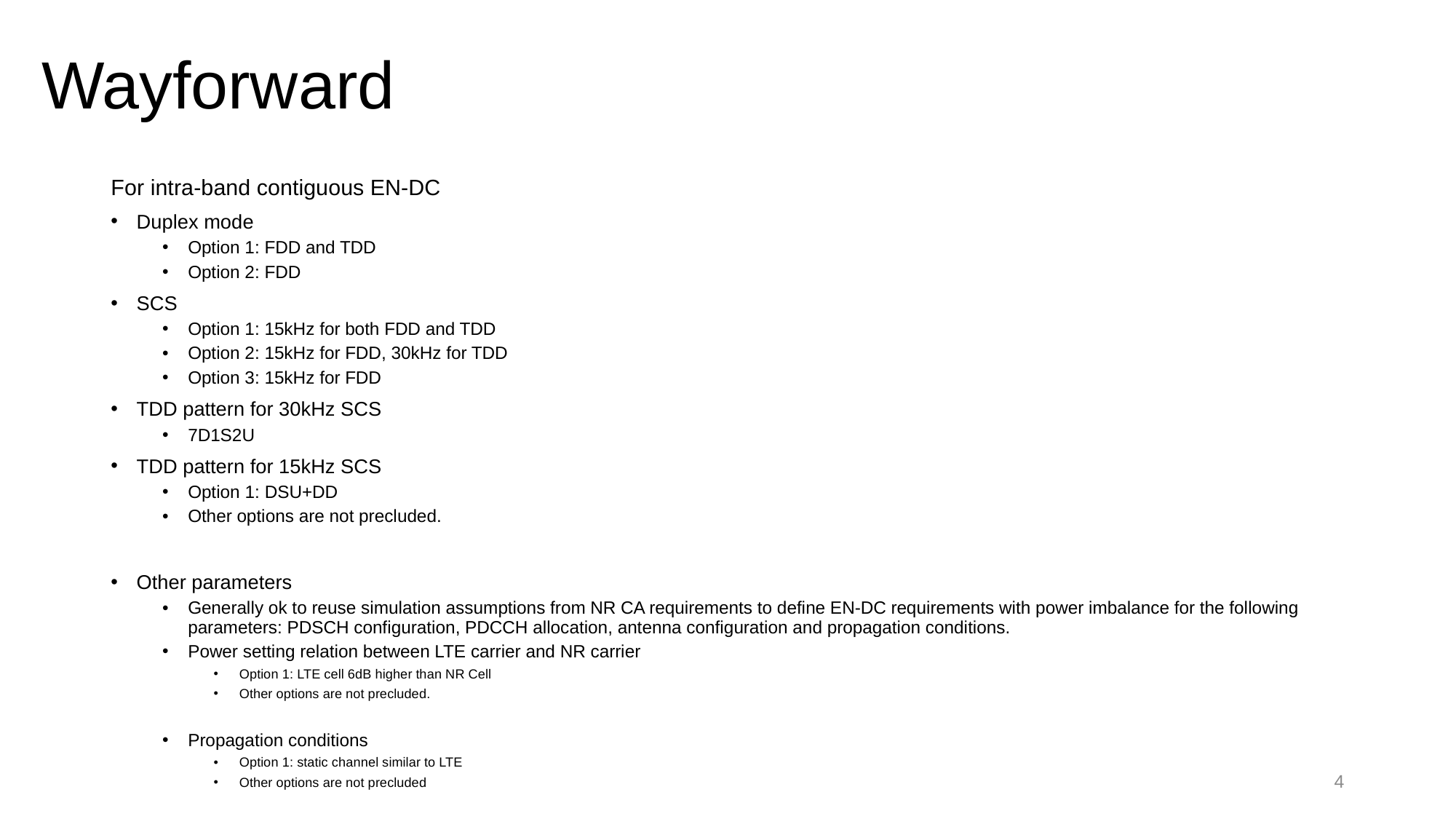

# Wayforward
For intra-band contiguous EN-DC
Duplex mode
Option 1: FDD and TDD
Option 2: FDD
SCS
Option 1: 15kHz for both FDD and TDD
Option 2: 15kHz for FDD, 30kHz for TDD
Option 3: 15kHz for FDD
TDD pattern for 30kHz SCS
7D1S2U
TDD pattern for 15kHz SCS
Option 1: DSU+DD
Other options are not precluded.

Other parameters
Generally ok to reuse simulation assumptions from NR CA requirements to define EN-DC requirements with power imbalance for the following parameters: PDSCH configuration, PDCCH allocation, antenna configuration and propagation conditions.
Power setting relation between LTE carrier and NR carrier
Option 1: LTE cell 6dB higher than NR Cell
Other options are not precluded.

Propagation conditions
Option 1: static channel similar to LTE
Other options are not precluded

4